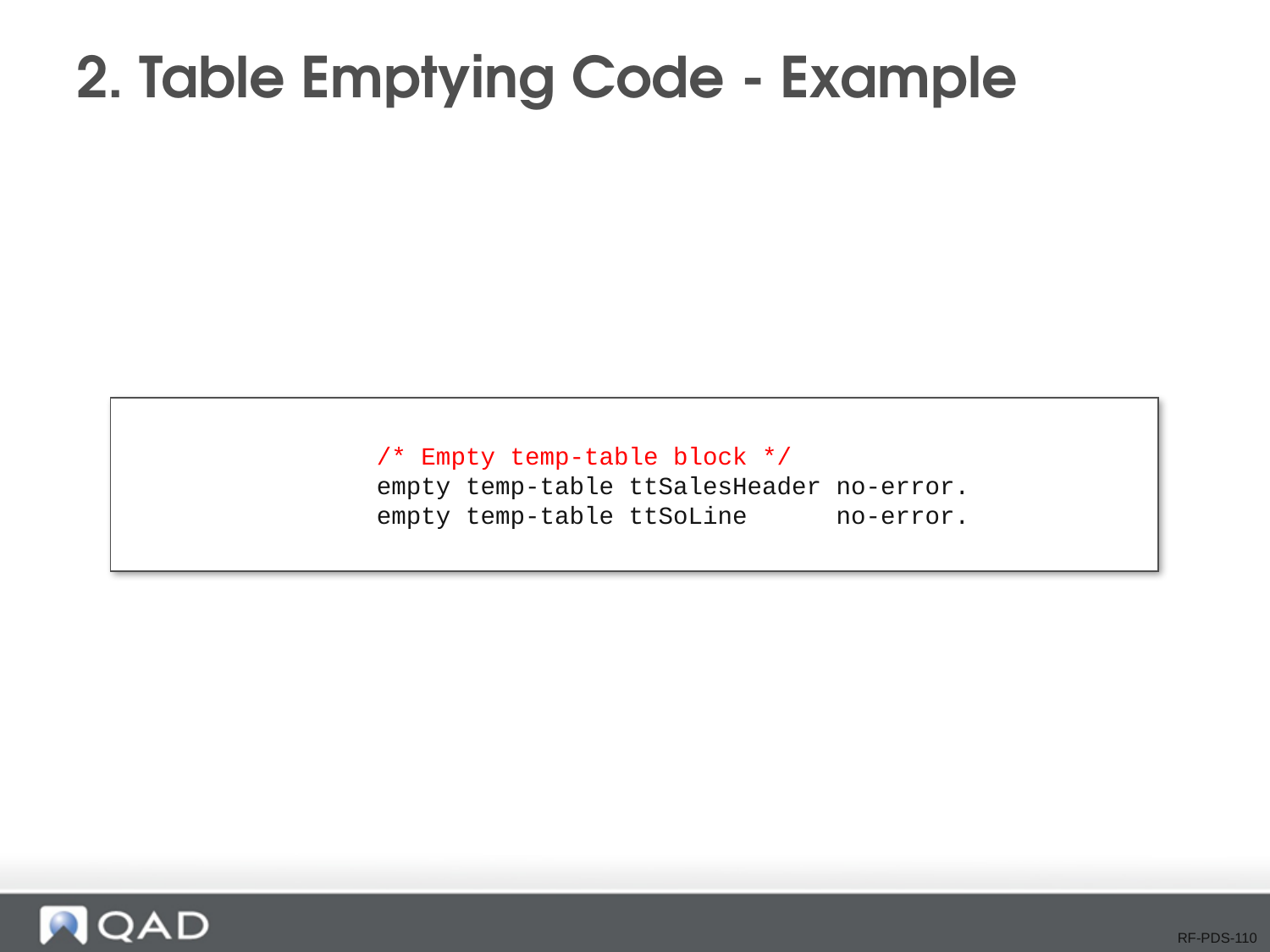

# 2. Table Emptying Code - Example

/* Empty temp-table block */
empty temp-table ttSalesHeader no-error.
empty temp-table ttSoLine      no-error.

RF-PDS-110